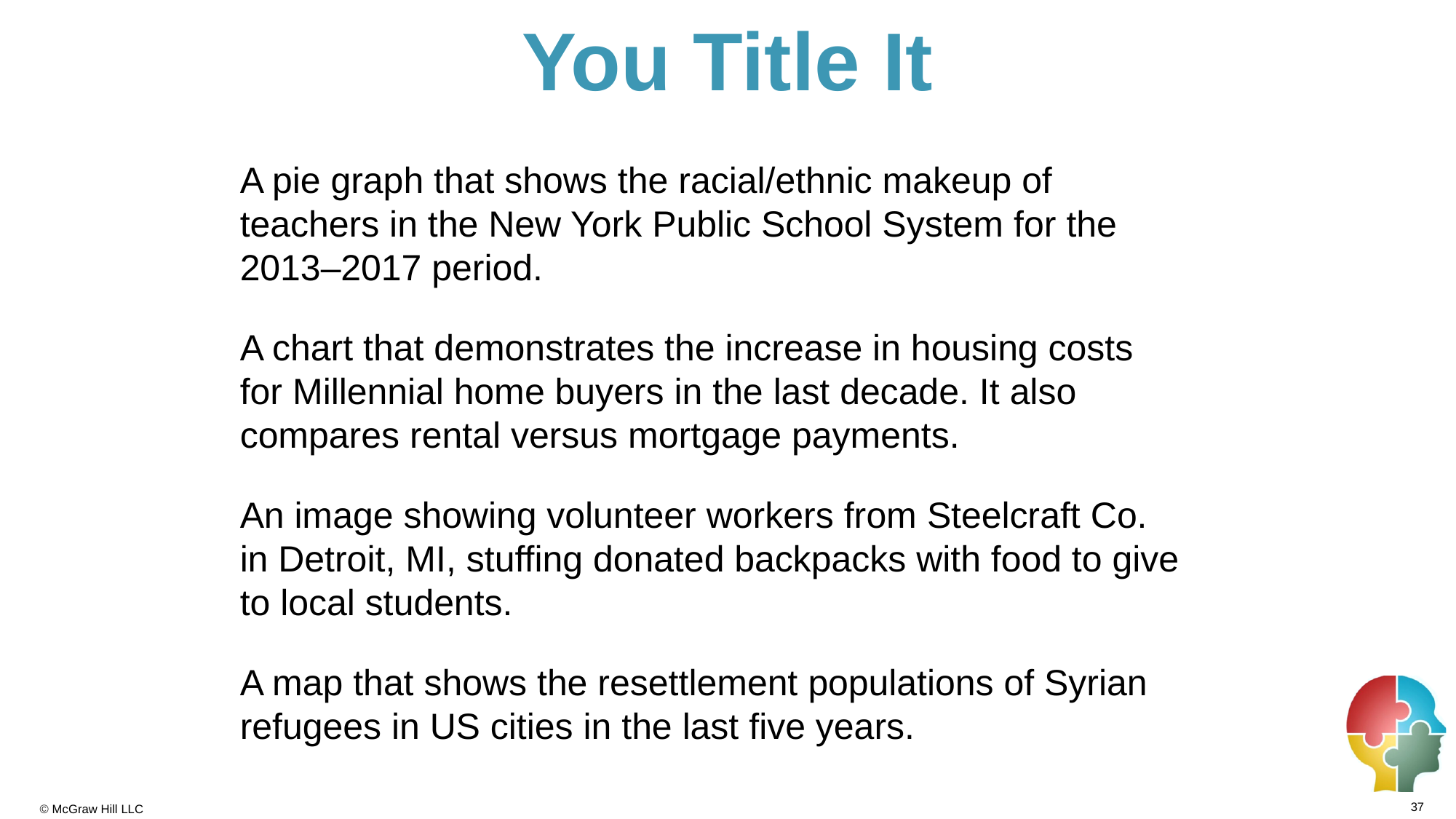

# You Title It
A pie graph that shows the racial/ethnic makeup of teachers in the New York Public School System for the 2013–2017 period.
A chart that demonstrates the increase in housing costs for Millennial home buyers in the last decade. It also compares rental versus mortgage payments.
An image showing volunteer workers from Steelcraft Co. in Detroit, MI, stuffing donated backpacks with food to give to local students.
A map that shows the resettlement populations of Syrian refugees in US cities in the last five years.
37